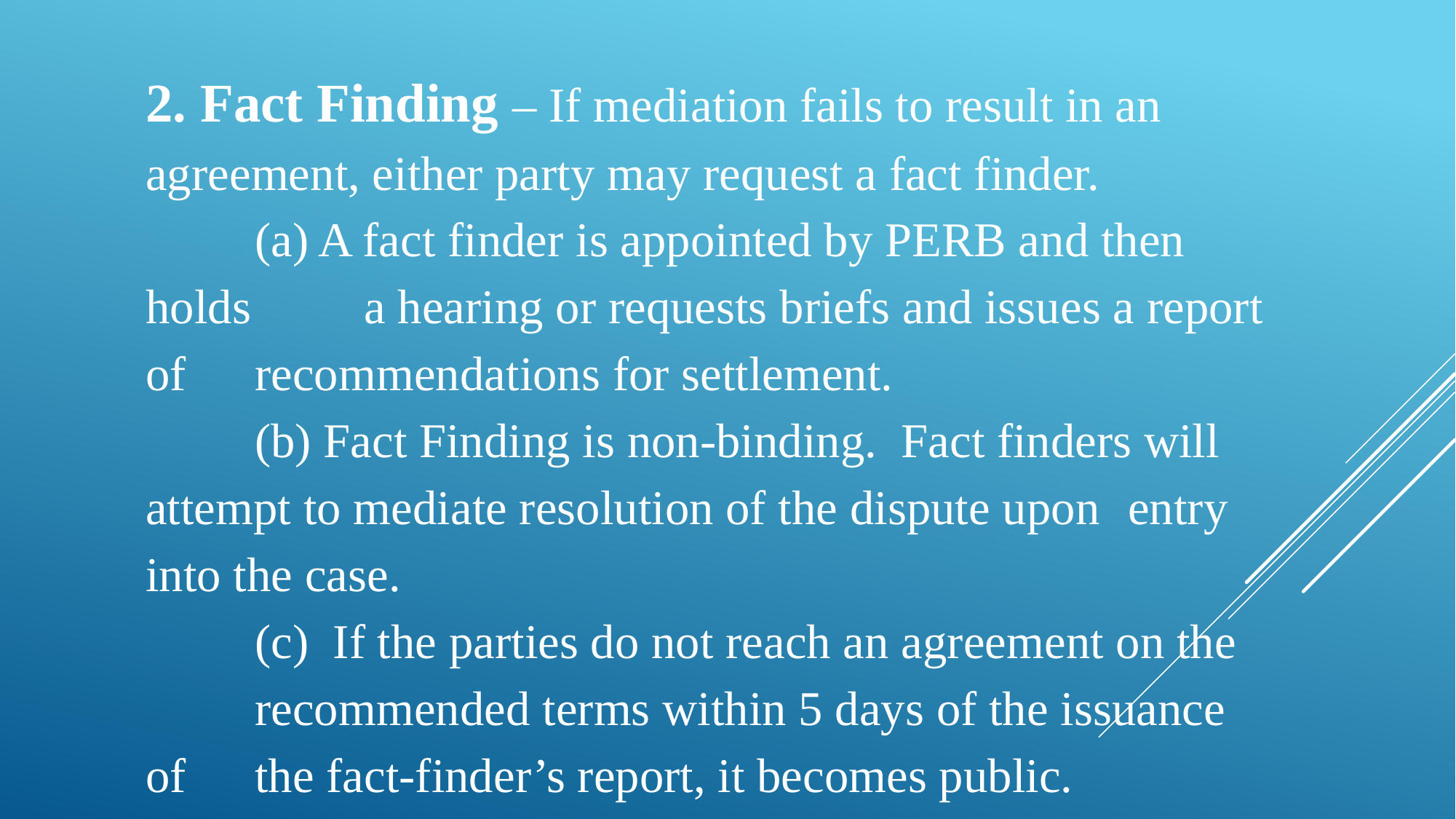

2. Fact Finding – If mediation fails to result in an 	agreement, either party may request a fact finder.
	(a) A fact finder is appointed by PERB and then holds 	a hearing or requests briefs and issues a report of 	recommendations for settlement.
	(b) Fact Finding is non-binding.  Fact finders will 	attempt to mediate resolution of the dispute upon 	entry into the case.
	(c)  If the parties do not reach an agreement on the 	recommended terms within 5 days of the issuance of 	the fact-finder’s report, it becomes public.